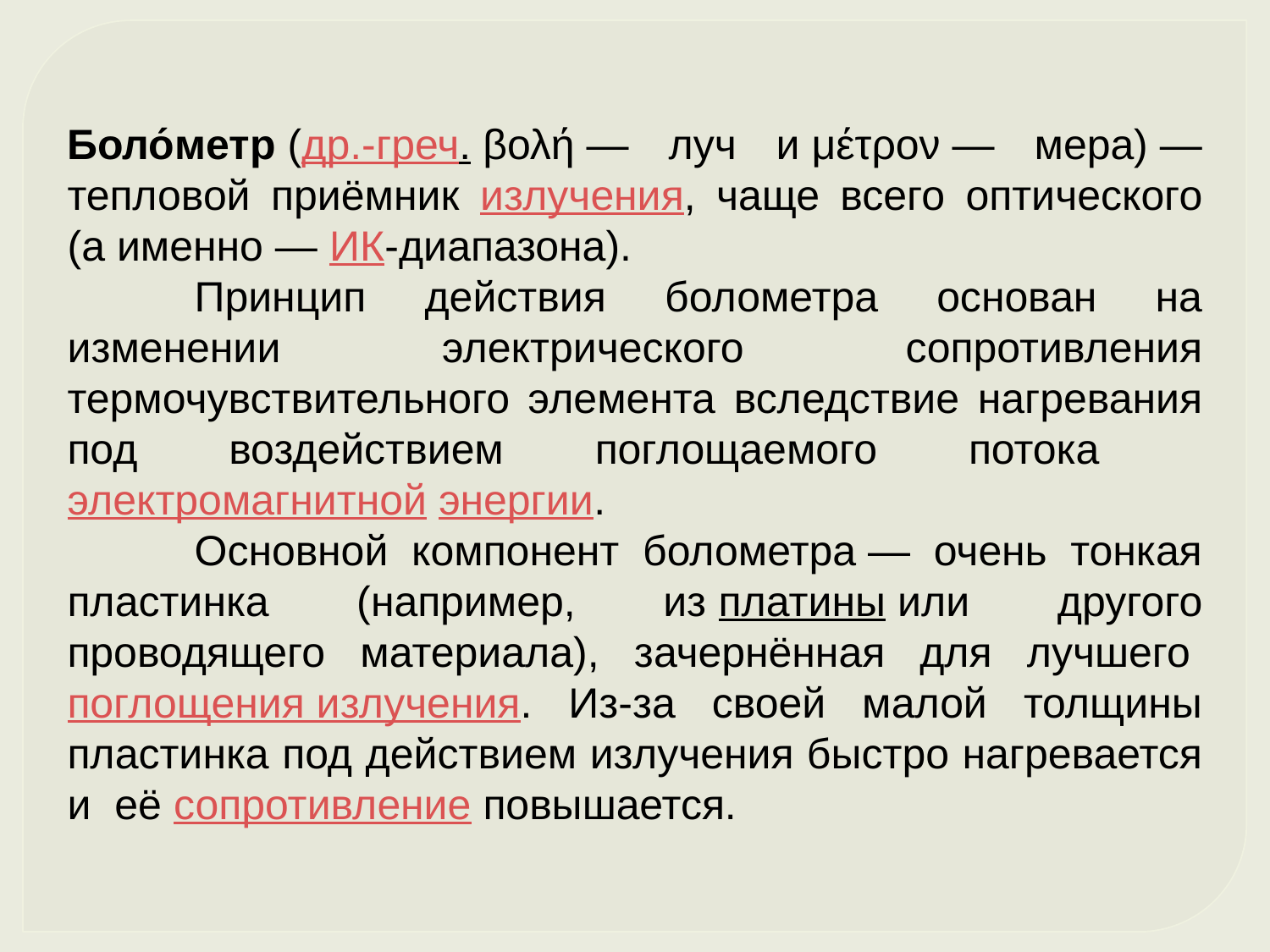

Боло́метр (др.-греч. βολή — луч и μέτρον — мера) — тепловой приёмник излучения, чаще всего оптического (а именно — ИК-диапазона).
	Принцип действия болометра основан на изменении электрического сопротивления термочувствительного элемента вследствие нагревания под воздействием поглощаемого потока  электромагнитной энергии.
	Основной компонент болометра — очень тонкая пластинка (например, из платины или другого проводящего материала), зачернённая для лучшего поглощения излучения. Из-за своей малой толщины пластинка под действием излучения быстро нагревается и  её сопротивление повышается.